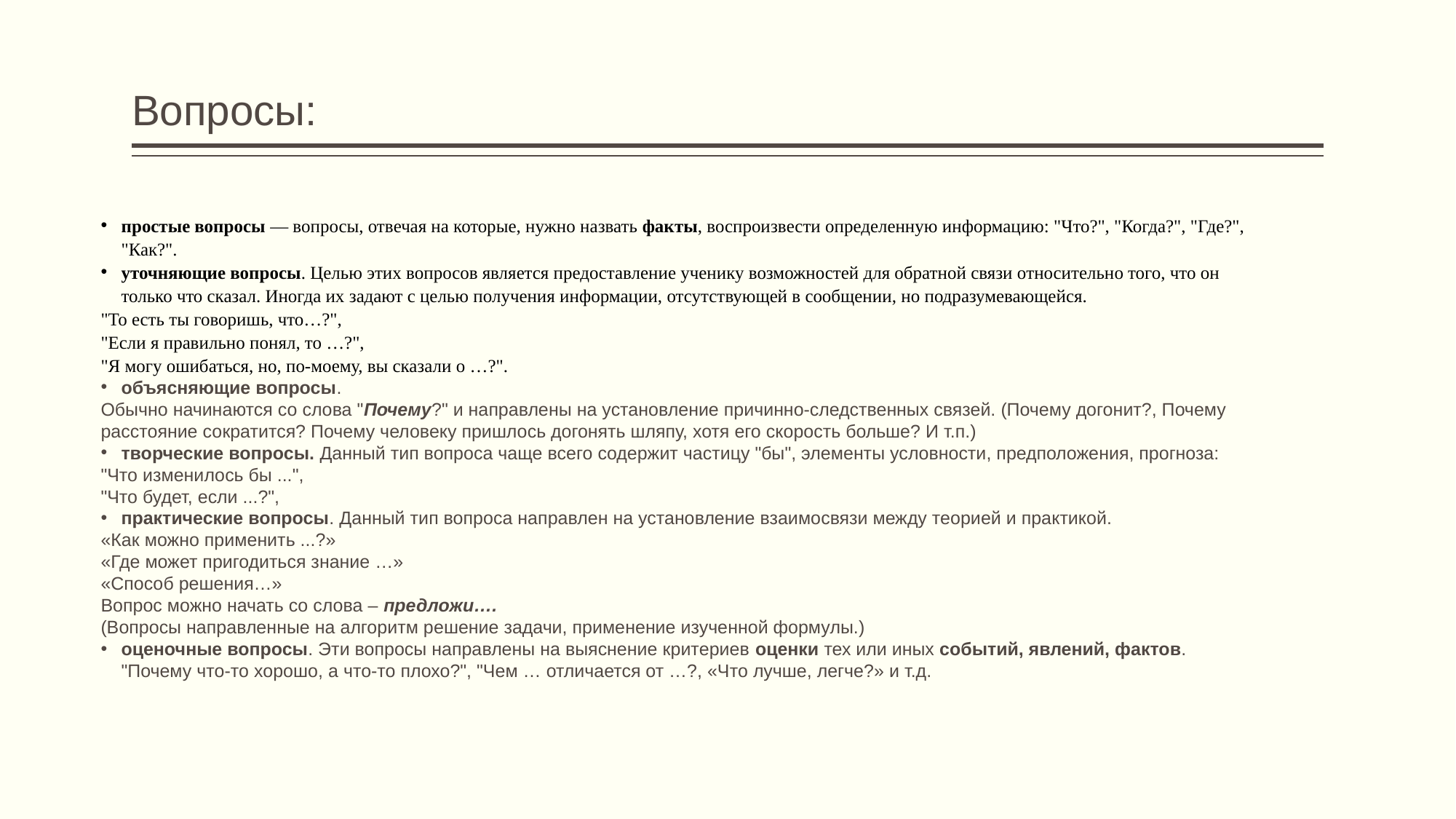

# Вопросы:
простые вопросы — вопросы, отвечая на которые, нужно назвать факты, воспроизвести определенную информацию: "Что?", "Когда?", "Где?", "Как?".
уточняющие вопросы. Целью этих вопросов является предоставление ученику возможностей для обратной связи относительно того, что он только что сказал. Иногда их задают с целью получения информации, отсутствующей в сообщении, но подразумевающейся.
"То есть ты говоришь, что…?",
"Если я правильно понял, то …?",
"Я могу ошибаться, но, по-моему, вы сказали о …?".
объясняющие вопросы.
Обычно начинаются со слова "Почему?" и направлены на установление причинно-следственных связей. (Почему догонит?, Почему расстояние сократится? Почему человеку пришлось догонять шляпу, хотя его скорость больше? И т.п.)
творческие вопросы. Данный тип вопроса чаще всего содержит частицу "бы", элементы условности, предположения, прогноза:
"Что изменилось бы ...",
"Что будет, если ...?",
практические вопросы. Данный тип вопроса направлен на установление взаимосвязи между теорией и практикой.
«Как можно применить ...?»
«Где может пригодиться знание …»
«Способ решения…»
Вопрос можно начать со слова – предложи….
(Вопросы направленные на алгоритм решение задачи, применение изученной формулы.)
оценочные вопросы. Эти вопросы направлены на выяснение критериев оценки тех или иных событий, явлений, фактов. "Почему что-то хорошо, а что-то плохо?", "Чем … отличается от …?, «Что лучше, легче?» и т.д.